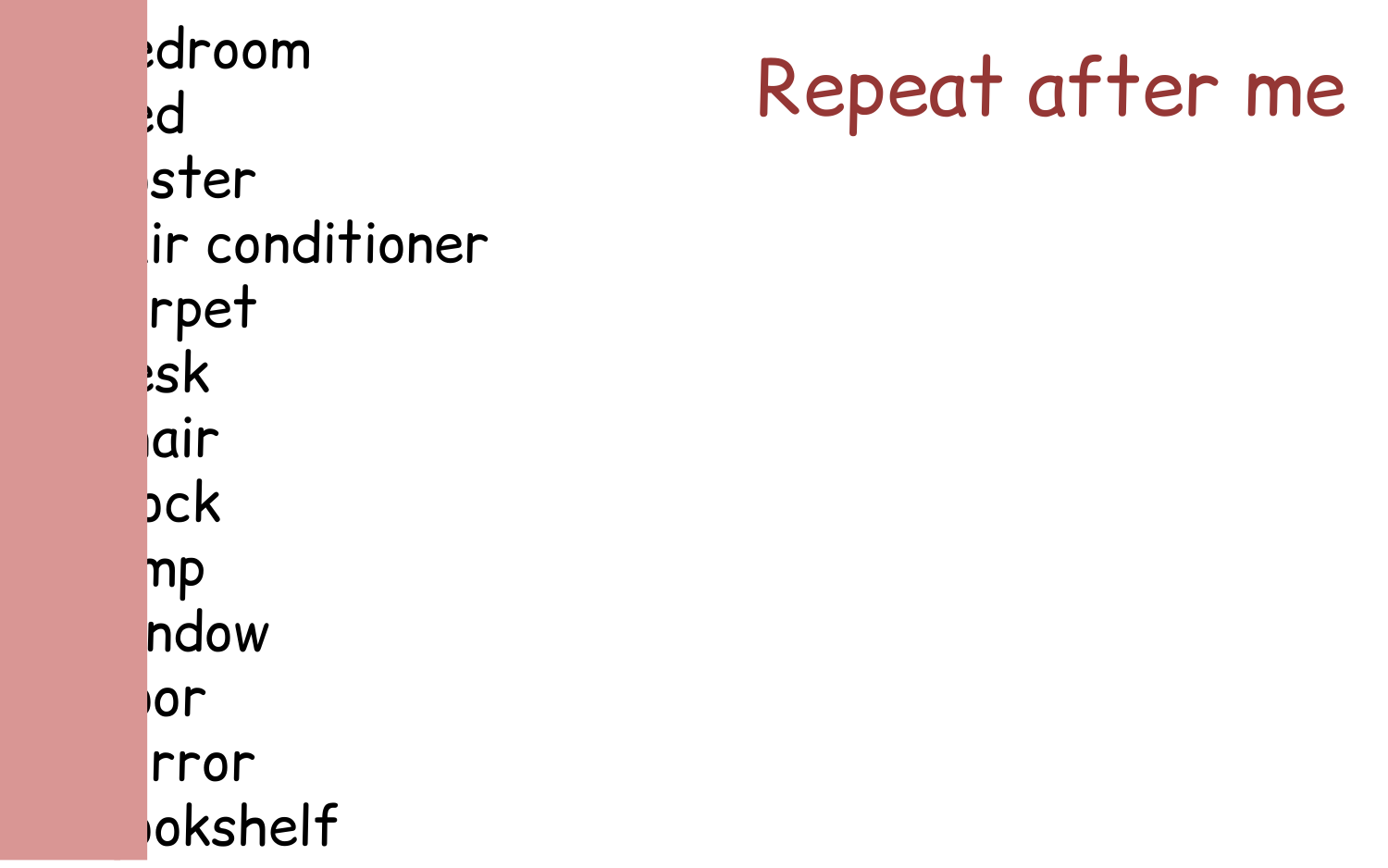

a bedroom
a bed
a poster
an air conditioner
a carpet
a desk
a chair
a clock
a lamp
a window
a door
a mirror
a bookshelf
Repeat after me